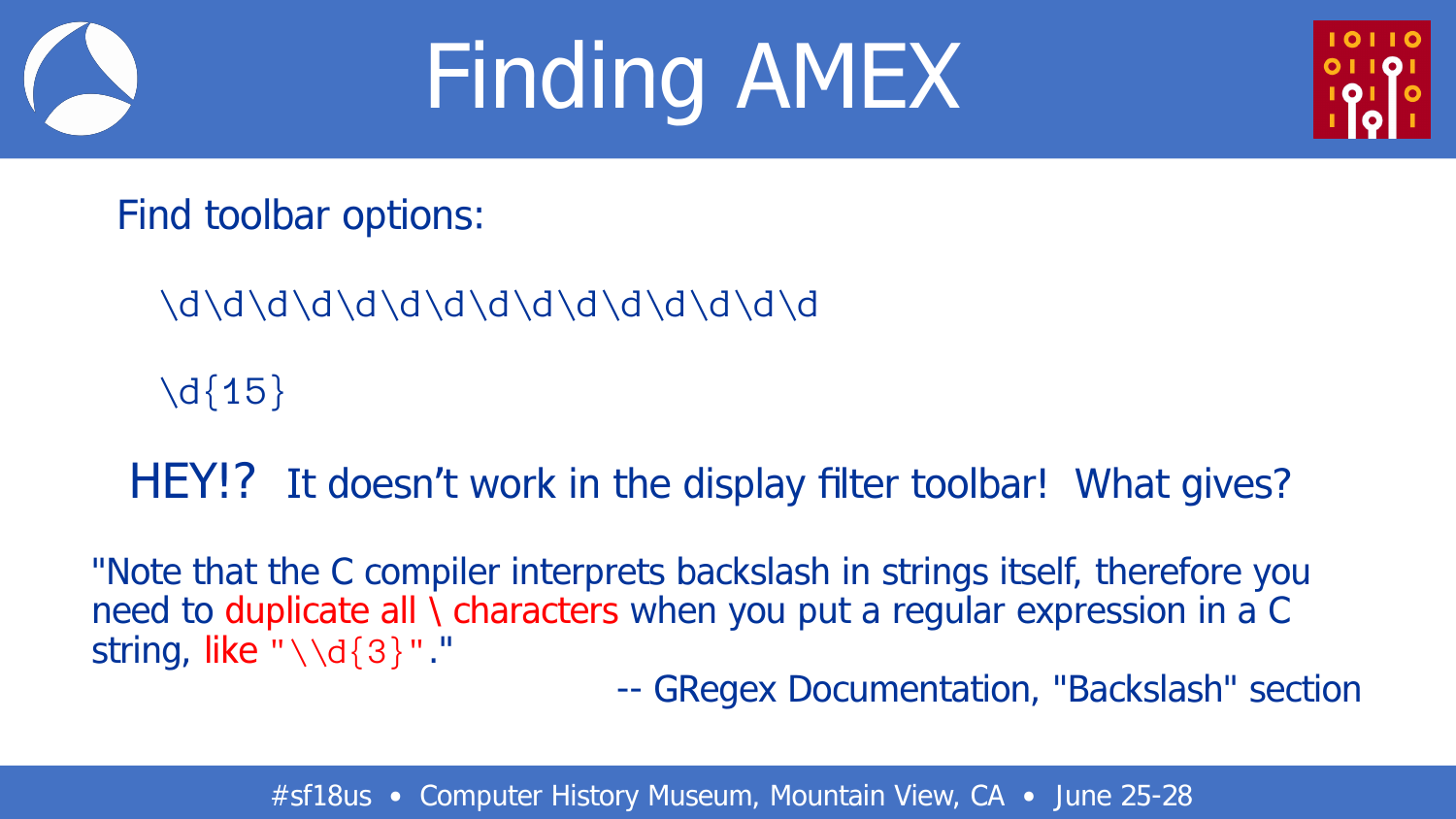

# Finding AMEX
  Find toolbar options:

   \d\d\d\d\d\d\d\d\d\d\d\d\d\d\d

   \d{15}

   HEY!?  It doesn’t work in the display filter toolbar!  What gives?

"Note that the C compiler interprets backslash in strings itself, therefore you need to duplicate all \ characters when you put a regular expression in a C string, like "\\d{3}"."
                                              -- GRegex Documentation, "Backslash" section